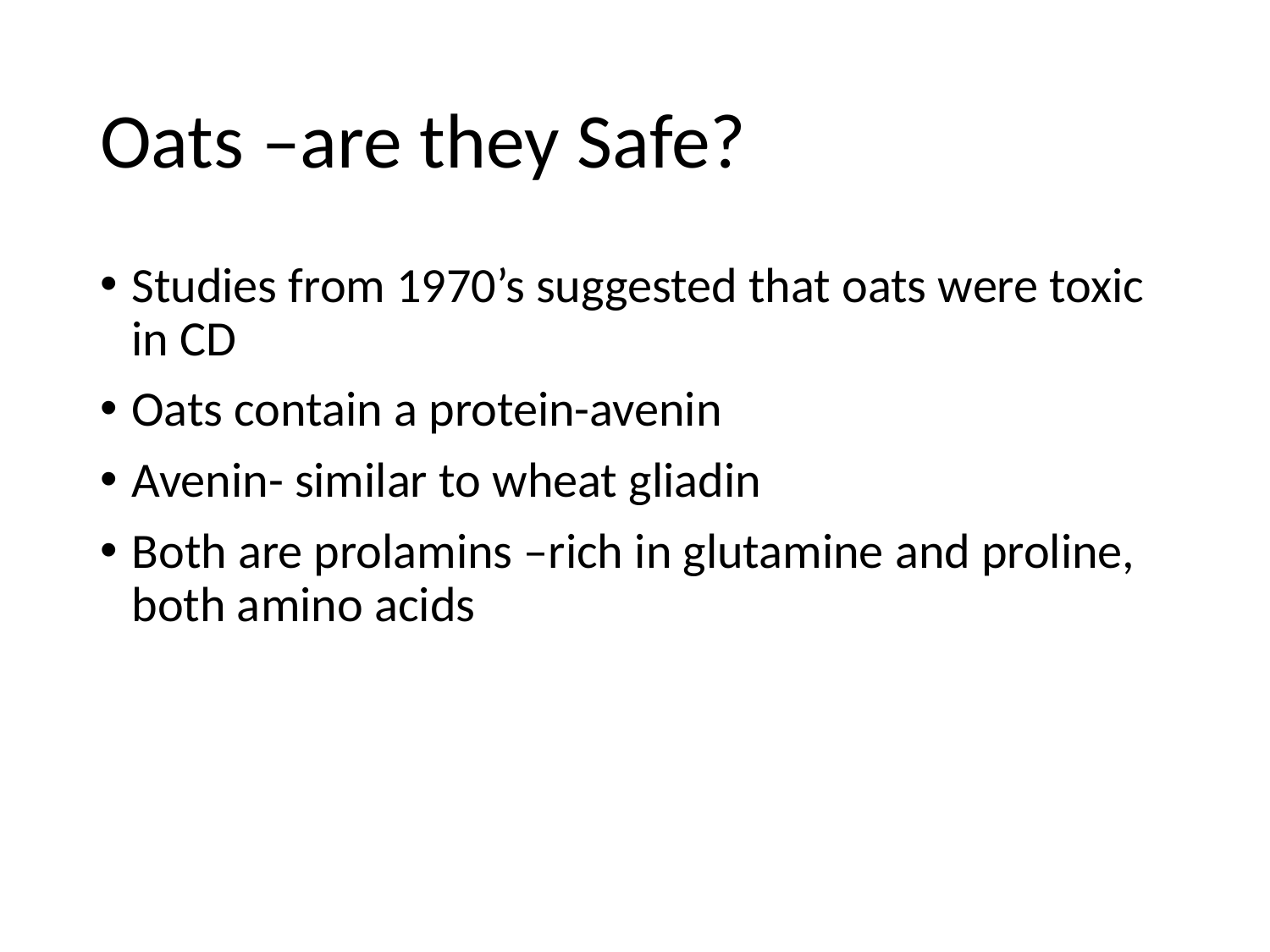

# Oats –are they Safe?
Studies from 1970’s suggested that oats were toxic in CD
Oats contain a protein-avenin
Avenin- similar to wheat gliadin
Both are prolamins –rich in glutamine and proline, both amino acids
67